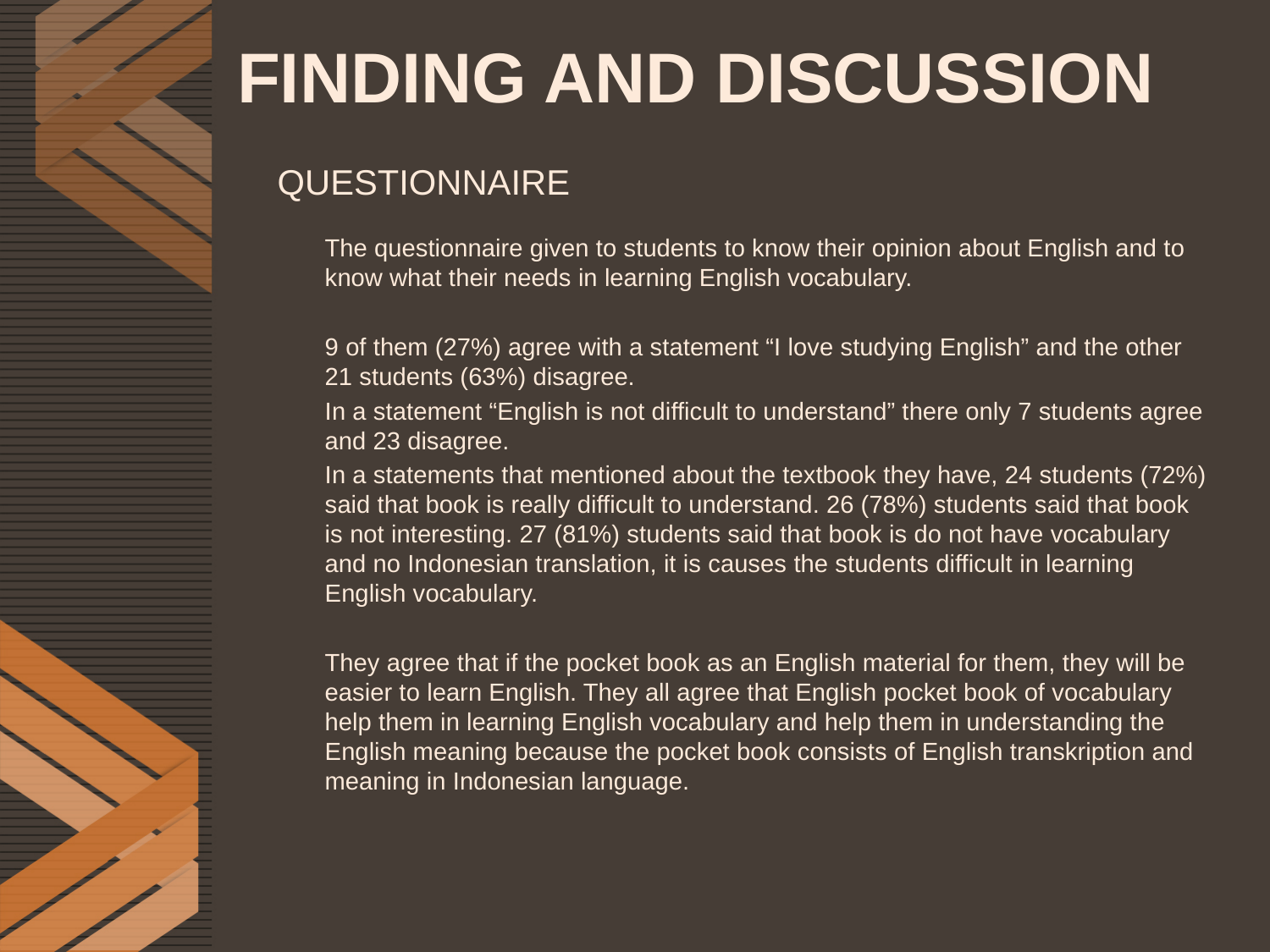

# FINDING AND DISCUSSION
QUESTIONNAIRE
The questionnaire given to students to know their opinion about English and to know what their needs in learning English vocabulary.

9 of them (27%) agree with a statement “I love studying English” and the other 21 students (63%) disagree.
In a statement “English is not difficult to understand” there only 7 students agree and 23 disagree.
In a statements that mentioned about the textbook they have, 24 students (72%) said that book is really difficult to understand. 26 (78%) students said that book is not interesting. 27 (81%) students said that book is do not have vocabulary and no Indonesian translation, it is causes the students difficult in learning English vocabulary.

They agree that if the pocket book as an English material for them, they will be easier to learn English. They all agree that English pocket book of vocabulary help them in learning English vocabulary and help them in understanding the English meaning because the pocket book consists of English transkription and meaning in Indonesian language.